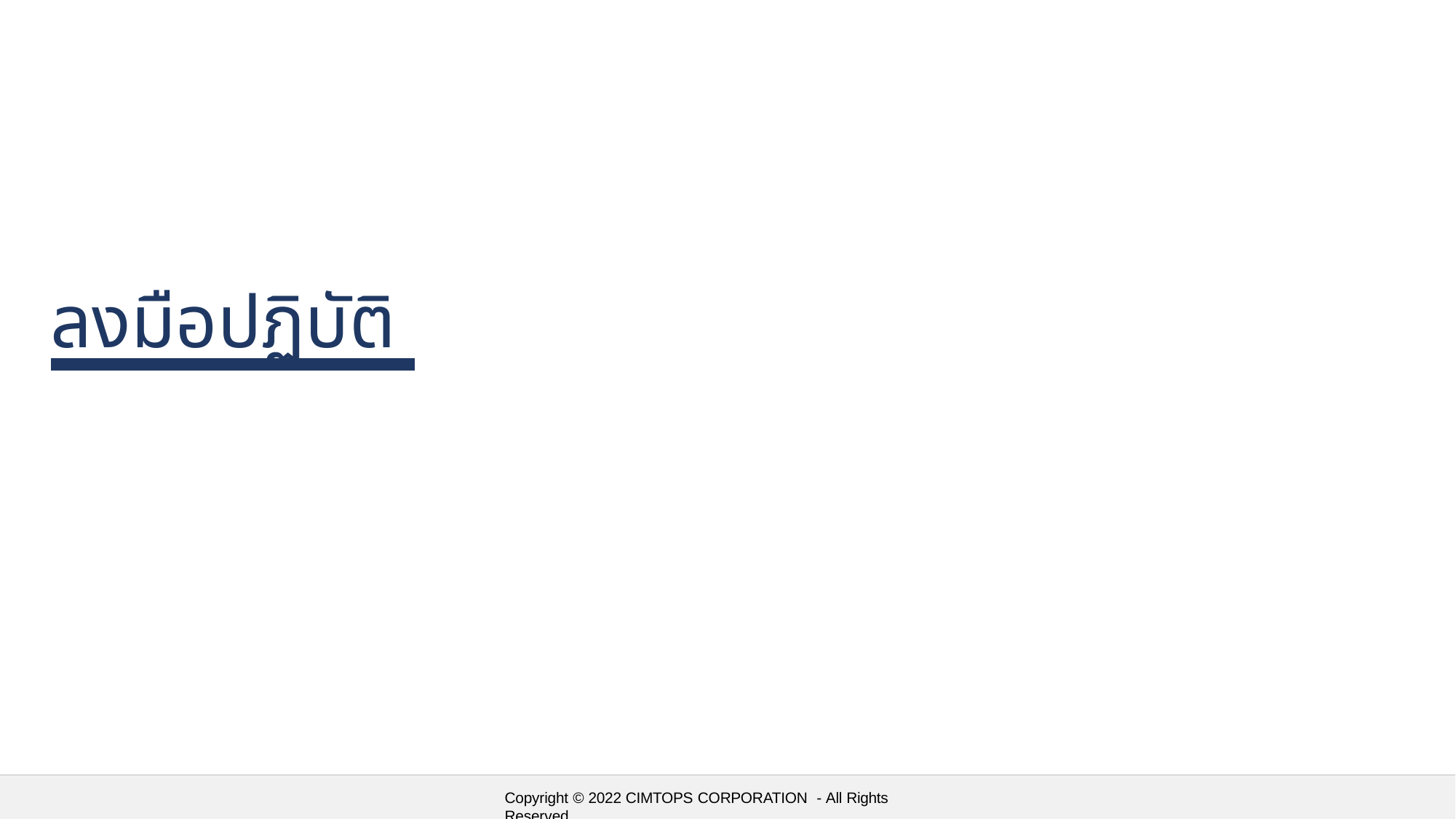

# ลงมือปฏิบัติ
Copyright © 2022 CIMTOPS CORPORATION - All Rights Reserved.